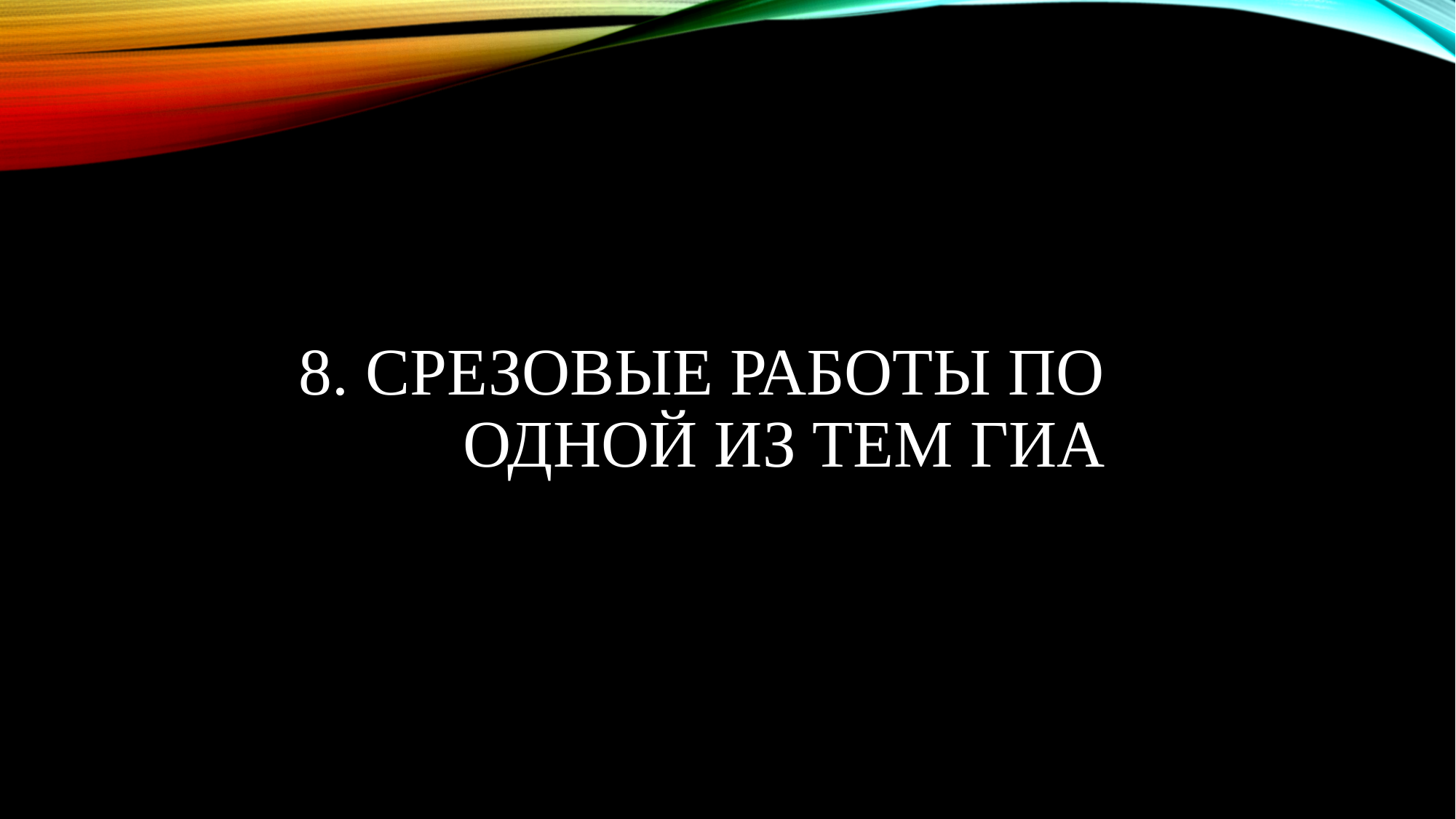

# 8. Срезовые работы по одной из тем гиа